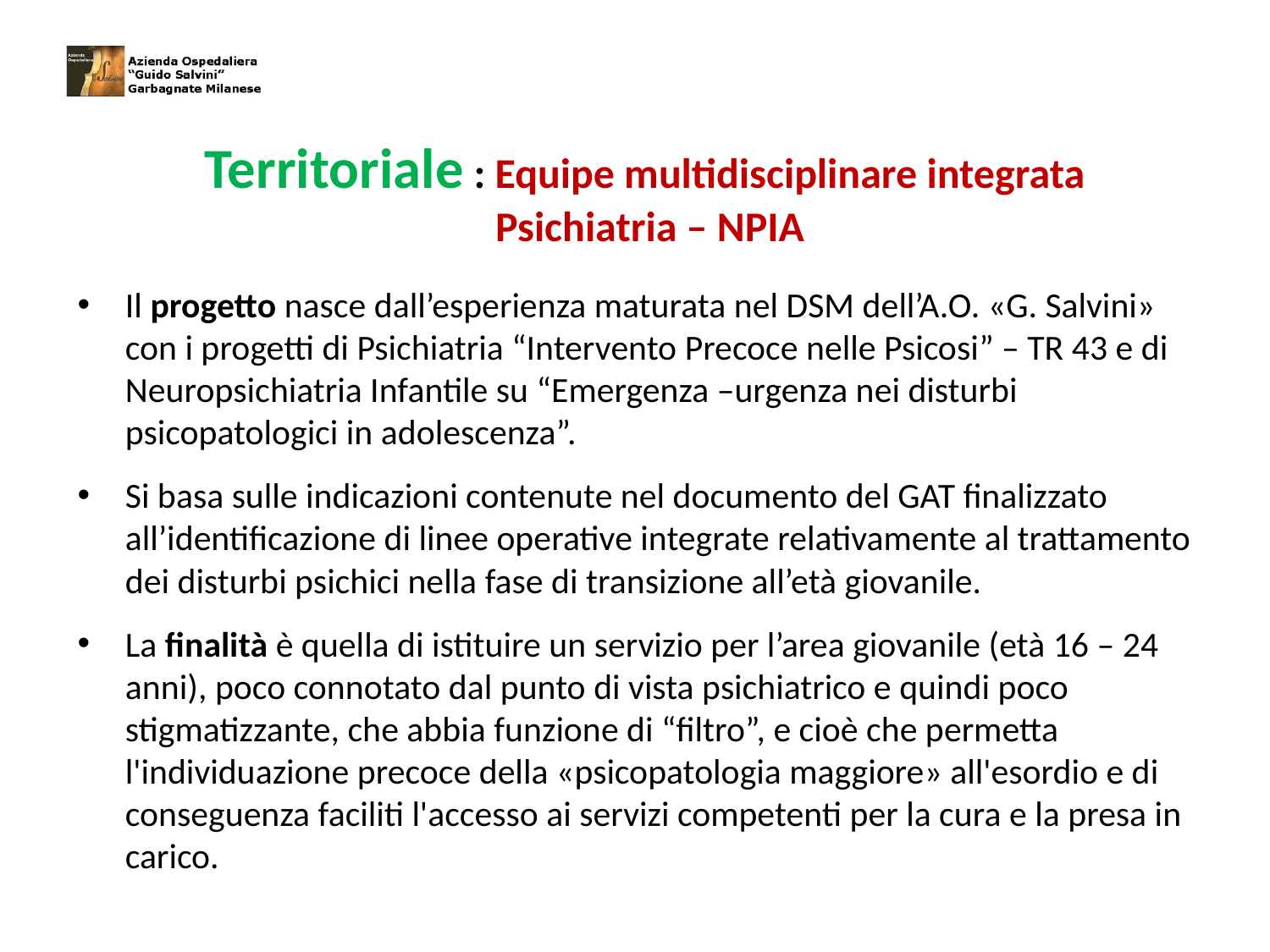

# Territoriale : Equipe multidisciplinare integrata Psichiatria – NPIA
Il progetto nasce dall’esperienza maturata nel DSM dell’A.O. «G. Salvini» con i progetti di Psichiatria “Intervento Precoce nelle Psicosi” – TR 43 e di Neuropsichiatria Infantile su “Emergenza –urgenza nei disturbi psicopatologici in adolescenza”.
Si basa sulle indicazioni contenute nel documento del GAT finalizzato all’identificazione di linee operative integrate relativamente al trattamento dei disturbi psichici nella fase di transizione all’età giovanile.
La finalità è quella di istituire un servizio per l’area giovanile (età 16 – 24 anni), poco connotato dal punto di vista psichiatrico e quindi poco stigmatizzante, che abbia funzione di “filtro”, e cioè che permetta l'individuazione precoce della «psicopatologia maggiore» all'esordio e di conseguenza faciliti l'accesso ai servizi competenti per la cura e la presa in carico.